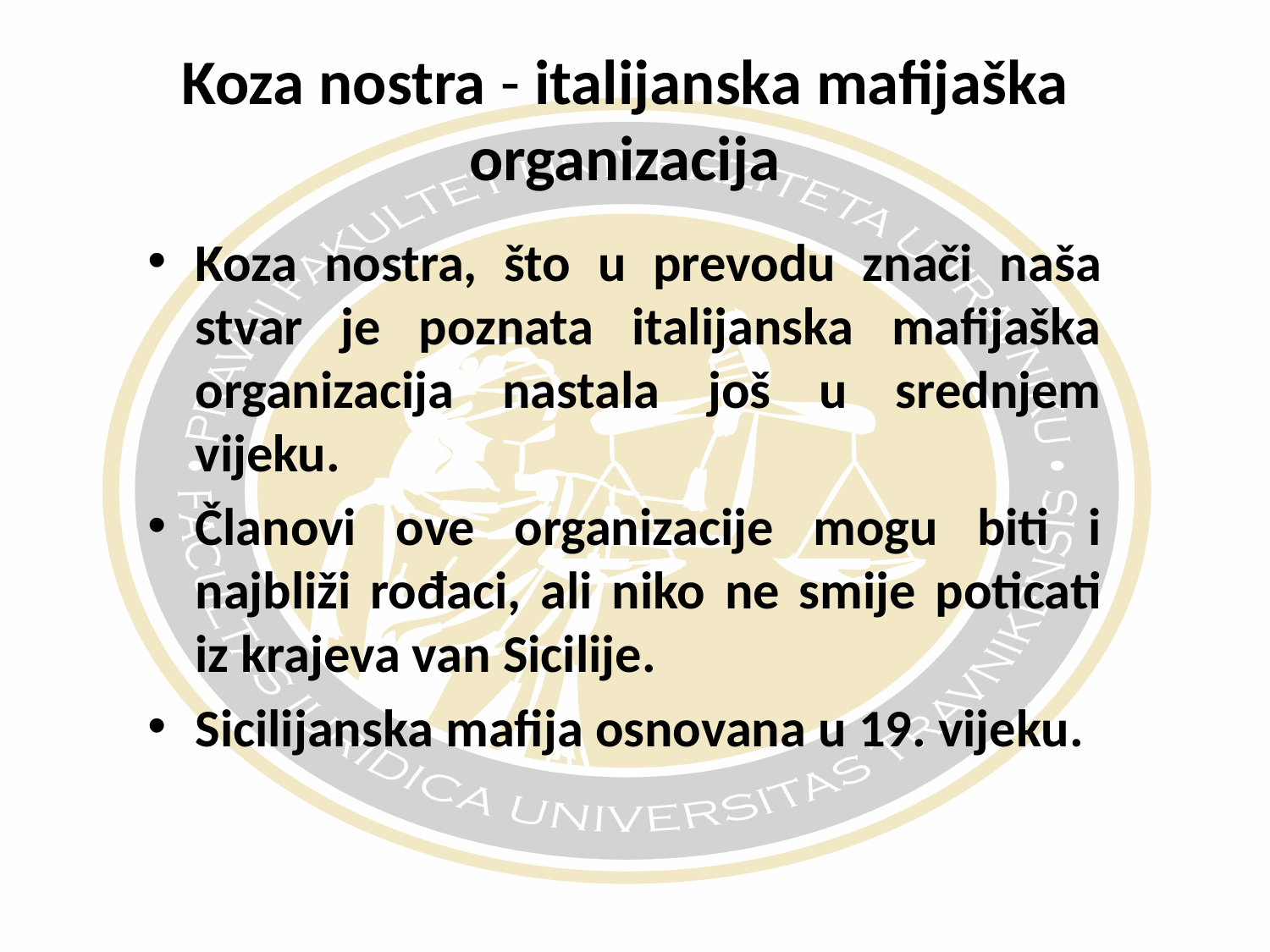

# Koza nostra - italijanska mafijaška organizacija
Koza nostra, što u prevodu znači naša stvar je poznata italijanska mafijaška organizacija nastala još u srednjem vijeku.
Članovi ove organizacije mogu biti i najbliži rođaci, ali niko ne smije poticati iz krajeva van Sicilije.
Sicilijanska mafija osnovana u 19. vijeku.